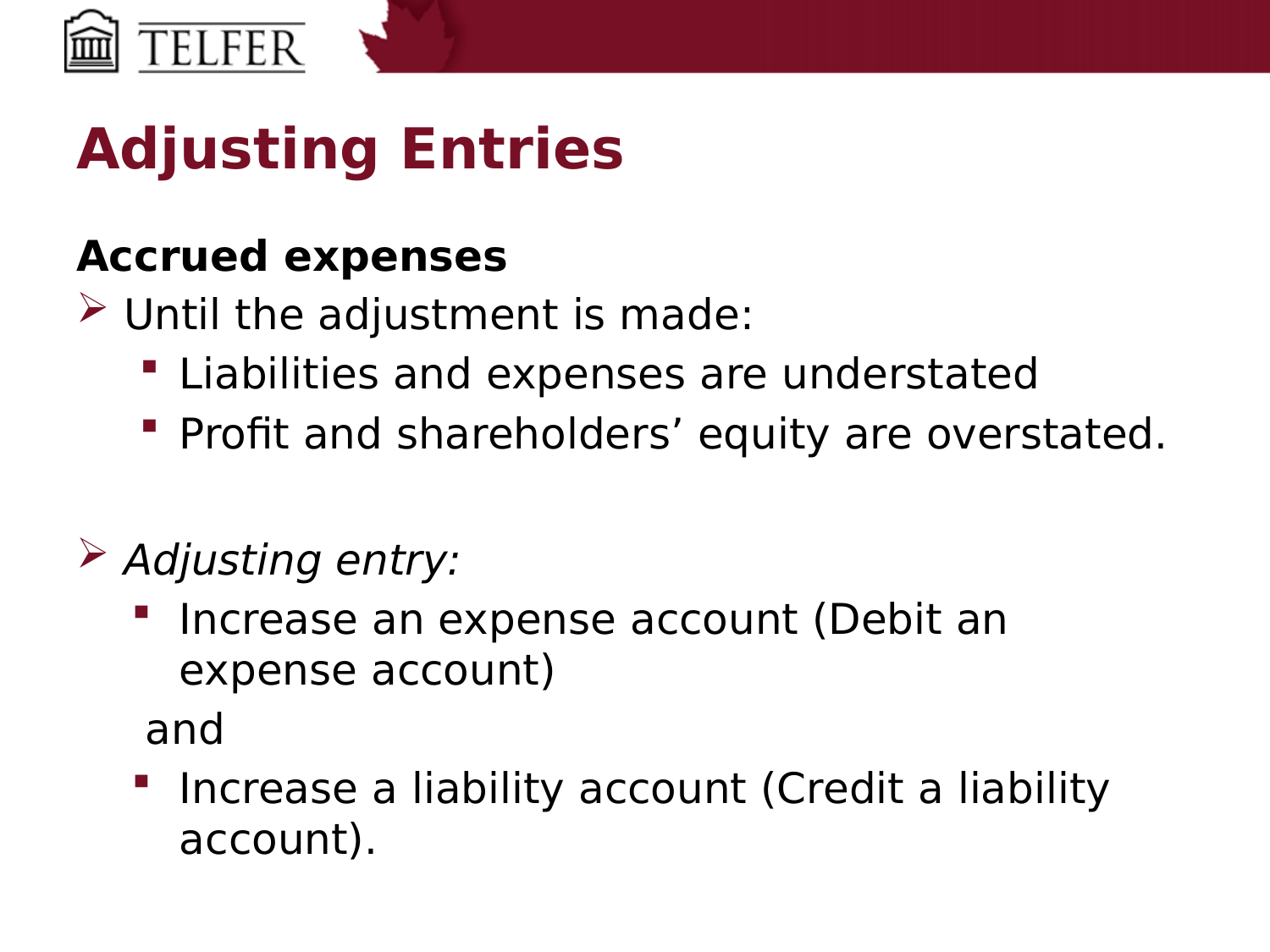

# Adjusting Entries
Accrued expenses
Until the adjustment is made:
Liabilities and expenses are understated
Profit and shareholders’ equity are overstated.

Adjusting entry:
Increase an expense account (Debit an expense account)
 and
Increase a liability account (Credit a liability account).